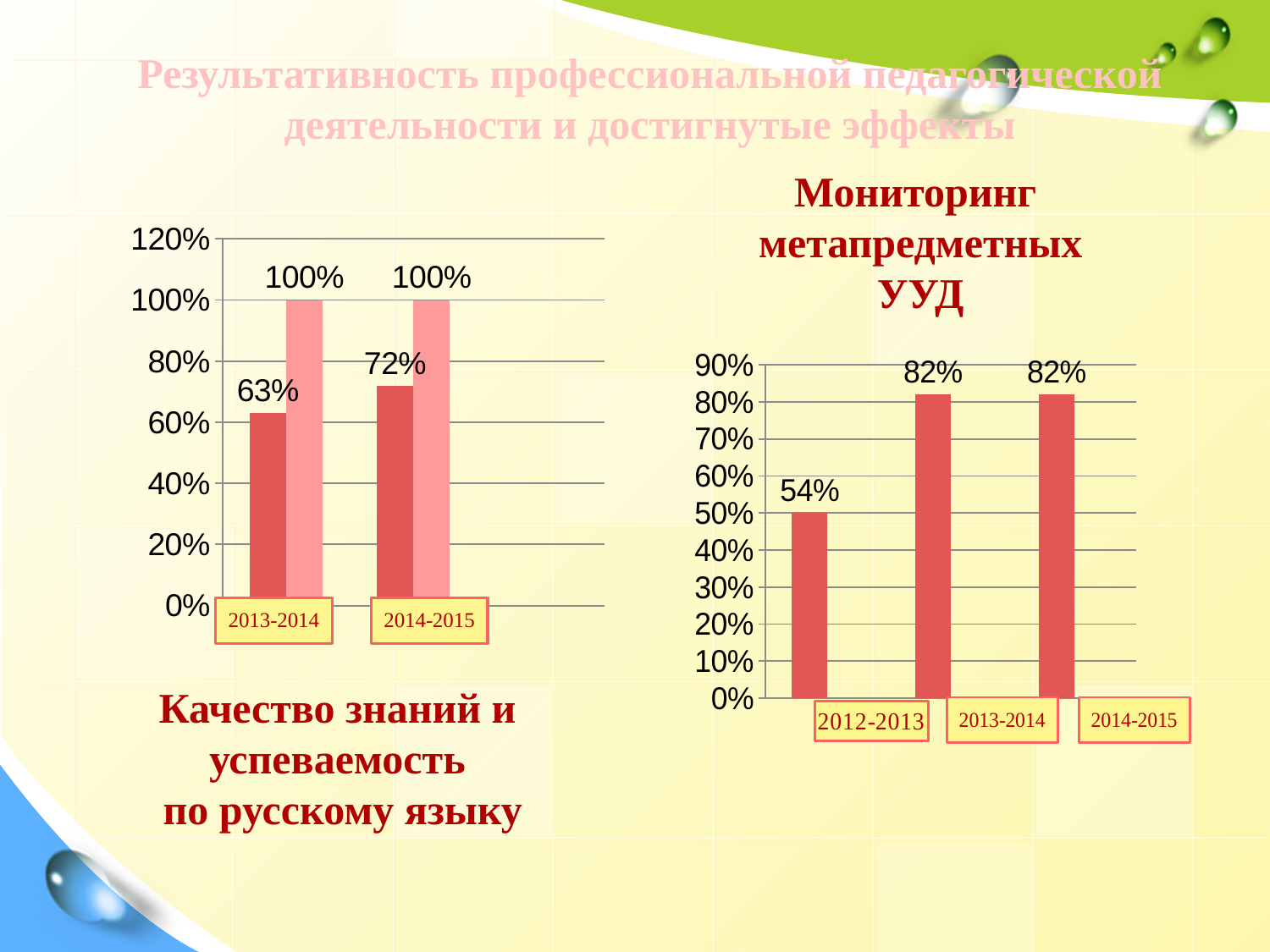

Результативность профессиональной педагогической деятельности и достигнутые эффекты
Мониторинг
метапредметных
УУД

### Chart

| Category | Качество знаний | Столбец1 |
|---|---|---|
| 2013-2014г. | 0.63 | 1.0 |
| 2014-2015г. | 0.72 | 1.0 |

### Chart

| Category | необх. уровень | #REF! |
|---|---|---|
| 2012-2013г. | 0.5 | None |
| 2013-2014г. | 0.82 | None |
| 2014-2015г. | 0.82 | None |
Качество знаний и успеваемость
 по русскому языку